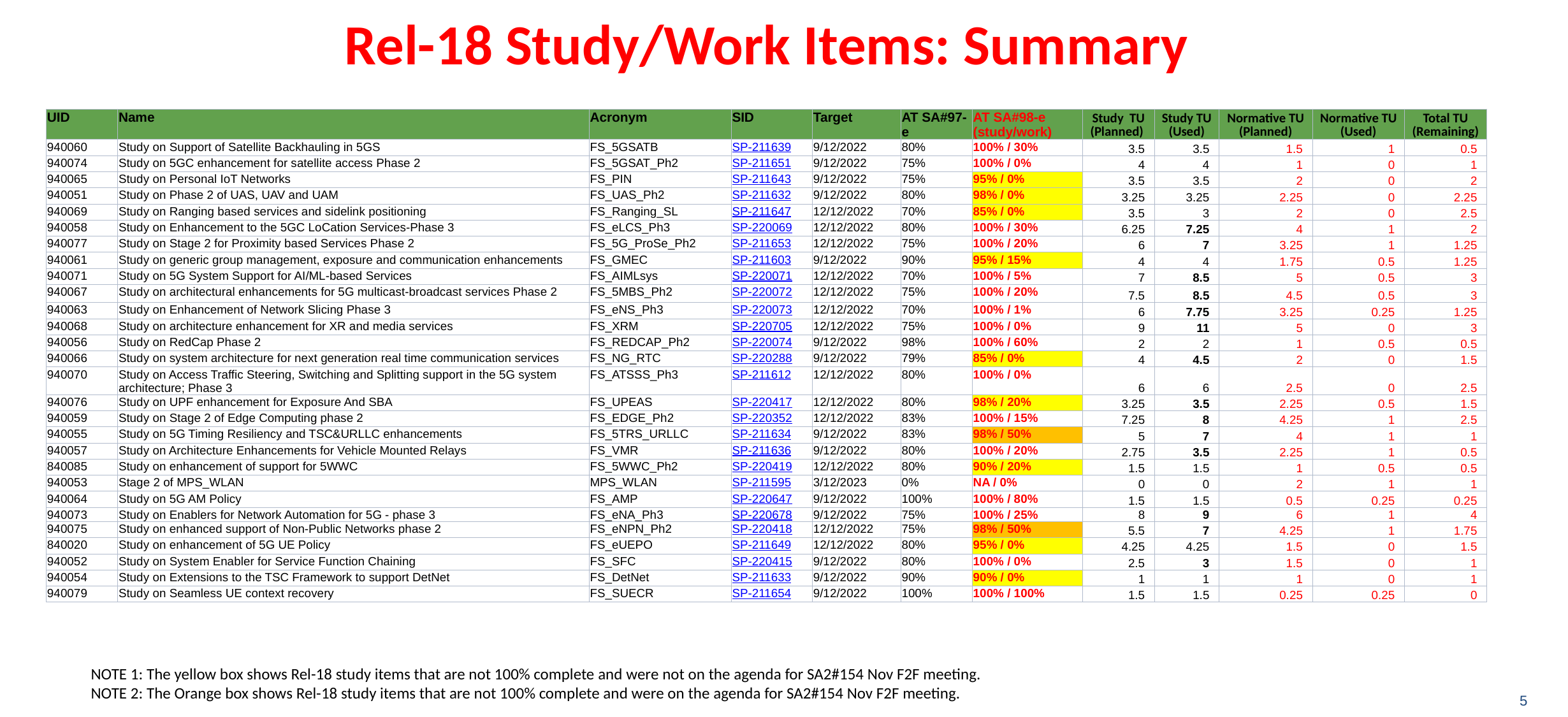

# Rel-18 Study/Work Items: Summary
| UID | Name | Acronym | SID | Target | AT SA#97-e | AT SA#98-e (study/work) | Study TU (Planned) | Study TU (Used) | Normative TU (Planned) | Normative TU (Used) | Total TU (Remaining) |
| --- | --- | --- | --- | --- | --- | --- | --- | --- | --- | --- | --- |
| 940060 | Study on Support of Satellite Backhauling in 5GS | FS\_5GSATB | SP-211639 | 9/12/2022 | 80% | 100% / 30% | 3.5 | 3.5 | 1.5 | 1 | 0.5 |
| 940074 | Study on 5GC enhancement for satellite access Phase 2 | FS\_5GSAT\_Ph2 | SP-211651 | 9/12/2022 | 75% | 100% / 0% | 4 | 4 | 1 | 0 | 1 |
| 940065 | Study on Personal IoT Networks | FS\_PIN | SP-211643 | 9/12/2022 | 75% | 95% / 0% | 3.5 | 3.5 | 2 | 0 | 2 |
| 940051 | Study on Phase 2 of UAS, UAV and UAM | FS\_UAS\_Ph2 | SP-211632 | 9/12/2022 | 80% | 98% / 0% | 3.25 | 3.25 | 2.25 | 0 | 2.25 |
| 940069 | Study on Ranging based services and sidelink positioning | FS\_Ranging\_SL | SP-211647 | 12/12/2022 | 70% | 85% / 0% | 3.5 | 3 | 2 | 0 | 2.5 |
| 940058 | Study on Enhancement to the 5GC LoCation Services-Phase 3 | FS\_eLCS\_Ph3 | SP-220069 | 12/12/2022 | 80% | 100% / 30% | 6.25 | 7.25 | 4 | 1 | 2 |
| 940077 | Study on Stage 2 for Proximity based Services Phase 2 | FS\_5G\_ProSe\_Ph2 | SP-211653 | 12/12/2022 | 75% | 100% / 20% | 6 | 7 | 3.25 | 1 | 1.25 |
| 940061 | Study on generic group management, exposure and communication enhancements | FS\_GMEC | SP-211603 | 9/12/2022 | 90% | 95% / 15% | 4 | 4 | 1.75 | 0.5 | 1.25 |
| 940071 | Study on 5G System Support for AI/ML-based Services | FS\_AIMLsys | SP-220071 | 12/12/2022 | 70% | 100% / 5% | 7 | 8.5 | 5 | 0.5 | 3 |
| 940067 | Study on architectural enhancements for 5G multicast-broadcast services Phase 2 | FS\_5MBS\_Ph2 | SP-220072 | 12/12/2022 | 75% | 100% / 20% | 7.5 | 8.5 | 4.5 | 0.5 | 3 |
| 940063 | Study on Enhancement of Network Slicing Phase 3 | FS\_eNS\_Ph3 | SP-220073 | 12/12/2022 | 70% | 100% / 1% | 6 | 7.75 | 3.25 | 0.25 | 1.25 |
| 940068 | Study on architecture enhancement for XR and media services | FS\_XRM | SP-220705 | 12/12/2022 | 75% | 100% / 0% | 9 | 11 | 5 | 0 | 3 |
| 940056 | Study on RedCap Phase 2 | FS\_REDCAP\_Ph2 | SP-220074 | 9/12/2022 | 98% | 100% / 60% | 2 | 2 | 1 | 0.5 | 0.5 |
| 940066 | Study on system architecture for next generation real time communication services | FS\_NG\_RTC | SP-220288 | 9/12/2022 | 79% | 85% / 0% | 4 | 4.5 | 2 | 0 | 1.5 |
| 940070 | Study on Access Traffic Steering, Switching and Splitting support in the 5G system architecture; Phase 3 | FS\_ATSSS\_Ph3 | SP-211612 | 12/12/2022 | 80% | 100% / 0% | 6 | 6 | 2.5 | 0 | 2.5 |
| 940076 | Study on UPF enhancement for Exposure And SBA | FS\_UPEAS | SP-220417 | 12/12/2022 | 80% | 98% / 20% | 3.25 | 3.5 | 2.25 | 0.5 | 1.5 |
| 940059 | Study on Stage 2 of Edge Computing phase 2 | FS\_EDGE\_Ph2 | SP-220352 | 12/12/2022 | 83% | 100% / 15% | 7.25 | 8 | 4.25 | 1 | 2.5 |
| 940055 | Study on 5G Timing Resiliency and TSC&URLLC enhancements | FS\_5TRS\_URLLC | SP-211634 | 9/12/2022 | 83% | 98% / 50% | 5 | 7 | 4 | 1 | 1 |
| 940057 | Study on Architecture Enhancements for Vehicle Mounted Relays | FS\_VMR | SP-211636 | 9/12/2022 | 80% | 100% / 20% | 2.75 | 3.5 | 2.25 | 1 | 0.5 |
| 840085 | Study on enhancement of support for 5WWC | FS\_5WWC\_Ph2 | SP-220419 | 12/12/2022 | 80% | 90% / 20% | 1.5 | 1.5 | 1 | 0.5 | 0.5 |
| 940053 | Stage 2 of MPS\_WLAN | MPS\_WLAN | SP-211595 | 3/12/2023 | 0% | NA / 0% | 0 | 0 | 2 | 1 | 1 |
| 940064 | Study on 5G AM Policy | FS\_AMP | SP-220647 | 9/12/2022 | 100% | 100% / 80% | 1.5 | 1.5 | 0.5 | 0.25 | 0.25 |
| 940073 | Study on Enablers for Network Automation for 5G - phase 3 | FS\_eNA\_Ph3 | SP-220678 | 9/12/2022 | 75% | 100% / 25% | 8 | 9 | 6 | 1 | 4 |
| 940075 | Study on enhanced support of Non-Public Networks phase 2 | FS\_eNPN\_Ph2 | SP-220418 | 12/12/2022 | 75% | 98% / 50% | 5.5 | 7 | 4.25 | 1 | 1.75 |
| 840020 | Study on enhancement of 5G UE Policy | FS\_eUEPO | SP-211649 | 12/12/2022 | 80% | 95% / 0% | 4.25 | 4.25 | 1.5 | 0 | 1.5 |
| 940052 | Study on System Enabler for Service Function Chaining | FS\_SFC | SP-220415 | 9/12/2022 | 80% | 100% / 0% | 2.5 | 3 | 1.5 | 0 | 1 |
| 940054 | Study on Extensions to the TSC Framework to support DetNet | FS\_DetNet | SP-211633 | 9/12/2022 | 90% | 90% / 0% | 1 | 1 | 1 | 0 | 1 |
| 940079 | Study on Seamless UE context recovery | FS\_SUECR | SP-211654 | 9/12/2022 | 100% | 100% / 100% | 1.5 | 1.5 | 0.25 | 0.25 | 0 |
NOTE 1: The yellow box shows Rel-18 study items that are not 100% complete and were not on the agenda for SA2#154 Nov F2F meeting.
NOTE 2: The Orange box shows Rel-18 study items that are not 100% complete and were on the agenda for SA2#154 Nov F2F meeting.